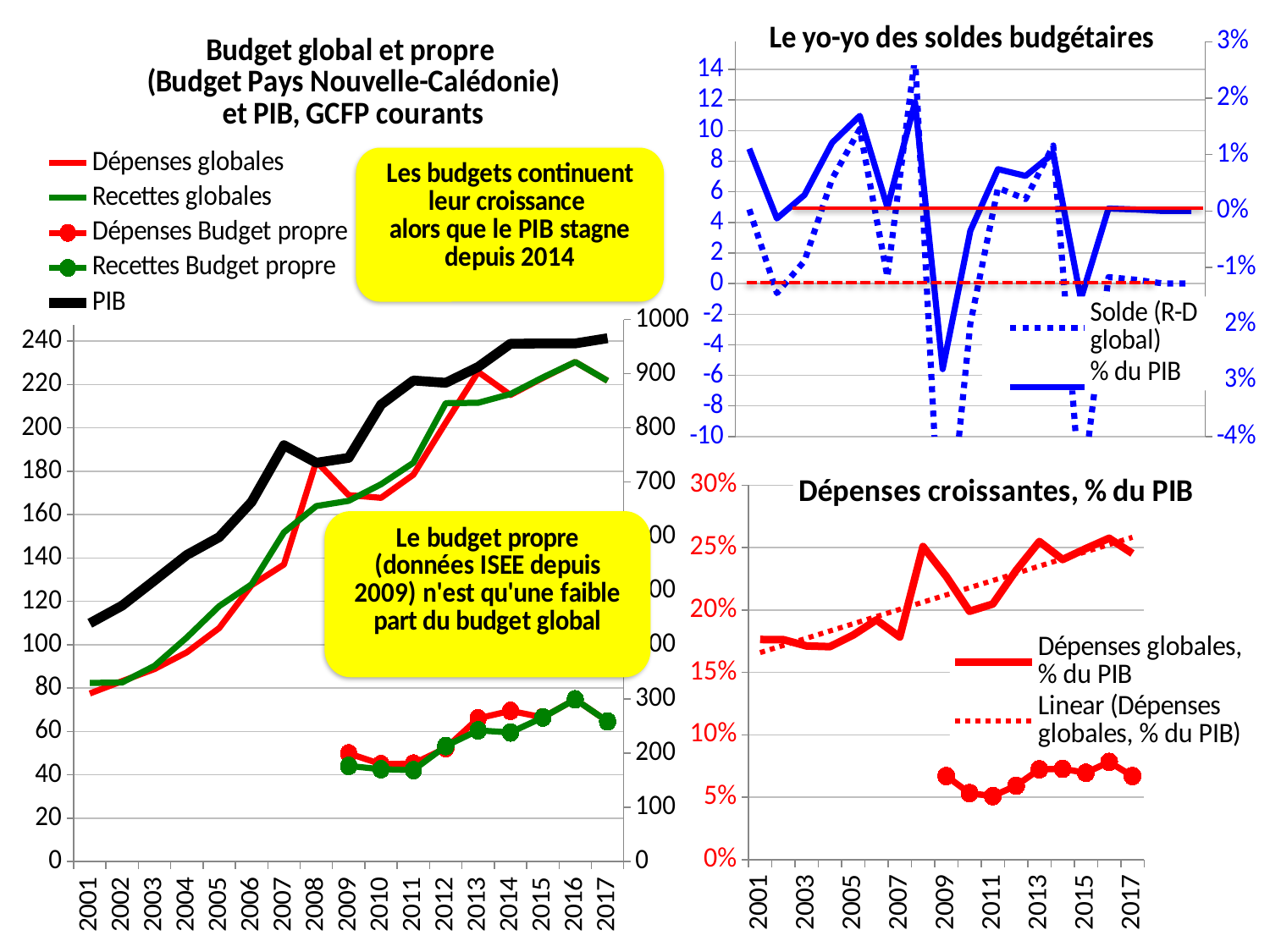

### Chart: Le yo-yo des soldes budgétaires

| Category | Solde (R-D global) | % du PIB |
|---|---|---|
| 2001.0 | 4.852553151999985 | 0.0110440188208371 |
| 2002.0 | -0.625624611999996 | -0.00132547587288135 |
| 2003.0 | 1.479199999999992 | 0.00285284474445514 |
| 2004.0 | 6.849000000000004 | 0.0121114058355438 |
| 2005.0 | 10.1 | 0.0168783422459893 |
| 2006.0 | 0.432000000000002 | 0.000651289009497968 |
| 2007.0 | 14.82606599099998 | 0.0193047734257812 |
| 2008.0 | -20.62713048000003 | -0.0280374207965204 |
| 2009.0 | -2.615221386000002 | -0.00351170768146204 |
| 2010.0 | 6.25799999999998 | 0.00742425374860748 |
| 2011.0 | 5.52199999999999 | 0.00622267297723686 |
| 2012.0 | 9.024000000000001 | 0.0102173913043478 |
| 2013.0 | -14.24000000000001 | -0.0156071898290224 |
| 2014.0 | 0.421000000000021 | 0.000440750007851862 |
| 2015.0 | 0.247000000000014 | 0.000258414153144402 |
| 2016.0 | 0.0 | 0.0 |
| 2017.0 | 0.0 | 0.0 |

### Chart: Budget global et propre
(Budget Pays Nouvelle-Calédonie)
et PIB, GCFP courants

| Category | Dépenses globales | Recettes globales | Dépenses Budget propre | Recettes Budget propre  | PIB |
|---|---|---|---|---|---|
| 2001.0 | 77.495531845 | 82.348084997 | None | None | 439.382912209868 |
| 2002.0 | 83.1853792499998 | 82.559754638 | None | None | 472.0 |
| 2003.0 | 88.763 | 90.2422 | None | None | 518.5 |
| 2004.0 | 96.484 | 103.333 | None | None | 565.5 |
| 2005.0 | 107.665 | 117.765 | None | None | 598.4 |
| 2006.0 | 127.42 | 127.852 | None | None | 663.3 |
| 2007.0 | 136.980706088 | 151.806772079 | None | None | 768.0 |
| 2008.0 | 184.537481021 | 163.910350541 | None | None | 735.7 |
| 2009.0 | 168.954773227 | 166.339551841 | 49.856 | 44.105 | 744.715 |
| 2010.0 | 167.717 | 173.975 | 44.905 | 42.559 | 842.913 |
| 2011.0 | 178.399 | 183.921 | 45.169 | 42.158 | 887.4 |
| 2012.0 | 202.389 | 211.413 | 52.299 | 53.266 | 883.2 |
| 2013.0 | 225.804 | 211.564 | 66.015 | 60.491 | 912.4 |
| 2014.0 | 215.177 | 215.598 | 69.47 | 59.512 | 955.19 |
| 2015.0 | 223.022 | 223.269 | 66.481 | 66.424 | 955.8299999999994 |
| 2016.0 | 230.4 | 230.4 | 74.8 | 74.8 | 955.8299999999994 |
| 2017.0 | 221.7 | 221.7 | 64.6 | 64.6 | 965.3883 |

### Chart: Dépenses croissantes, % du PIB

| Category | Dépenses globales, % du PIB | Dépenses propres |
|---|---|---|
| 2001.0 | 0.176373567773125 | None |
| 2002.0 | 0.176240210275424 | None |
| 2003.0 | 0.171191899710704 | None |
| 2004.0 | 0.170617152961981 | None |
| 2005.0 | 0.179921457219251 | None |
| 2006.0 | 0.192100105532941 | None |
| 2007.0 | 0.178360294385417 | None |
| 2008.0 | 0.250832514640478 | None |
| 2009.0 | 0.226871720358795 | 0.0669464157429352 |
| 2010.0 | 0.198973085004028 | 0.0532735881401758 |
| 2011.0 | 0.204779520653359 | 0.0509003831417624 |
| 2012.0 | 0.231667530254525 | 0.0592153532608695 |
| 2013.0 | 0.254858786306502 | 0.0723531345900921 |
| 2014.0 | 0.240459784807126 | 0.0727289858562171 |
| 2015.0 | 0.249226553615186 | 0.0695531632194009 |
| 2016.0 | 0.257471451035946 | 0.0782565937457498 |
| 2017.0 | 0.245296259173324 | 0.0669160792605421 |